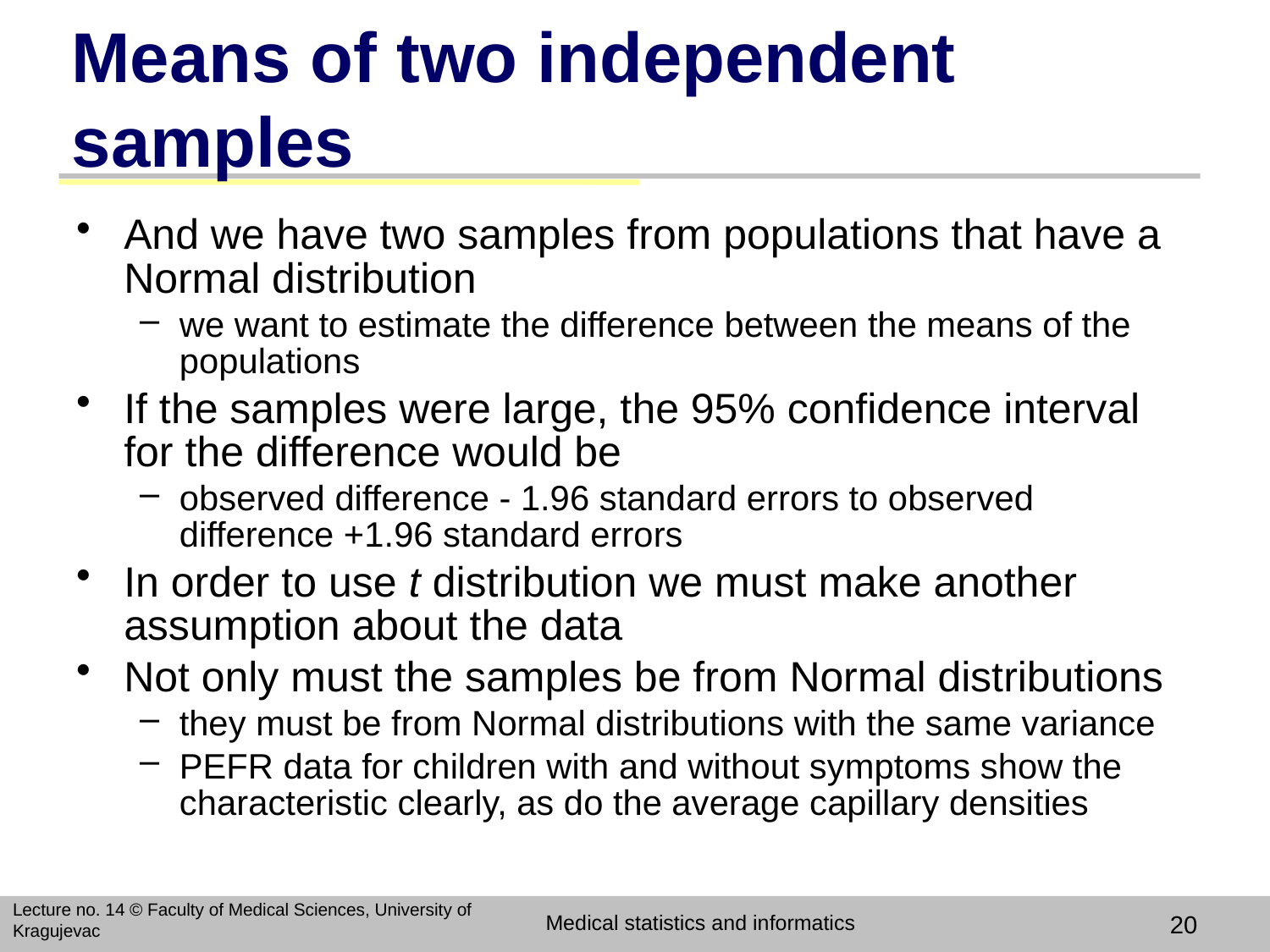

# Means of two independent samples
And we have two samples from populations that have a Normal distribution
we want to estimate the difference between the means of the populations
If the samples were large, the 95% confidence interval for the difference would be
observed difference - 1.96 standard errors to observed difference +1.96 standard errors
In order to use t distribution we must make another assumption about the data
Not only must the samples be from Normal distributions
they must be from Normal distributions with the same variance
PEFR data for children with and without symptoms show the characteristic clearly, as do the average capillary densities
Lecture no. 14 © Faculty of Medical Sciences, University of Kragujevac
Medical statistics and informatics
20